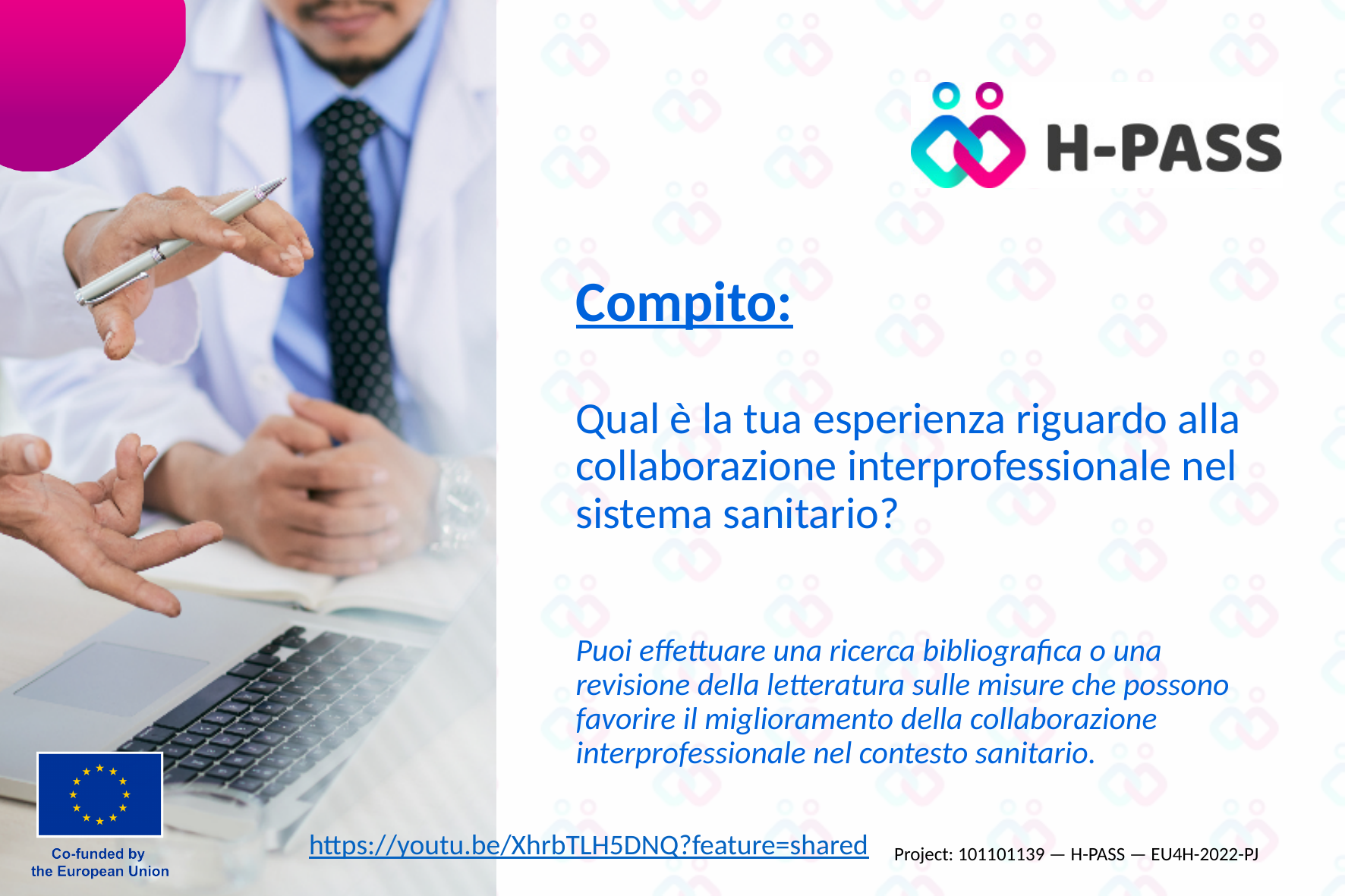

Compito:

Qual è la tua esperienza riguardo alla collaborazione interprofessionale nel sistema sanitario?

Puoi effettuare una ricerca bibliografica o una revisione della letteratura sulle misure che possono favorire il miglioramento della collaborazione interprofessionale nel contesto sanitario.

https://youtu.be/XhrbTLH5DNQ?feature=shared
Project: 101101139 — H-PASS — EU4H-2022-PJ